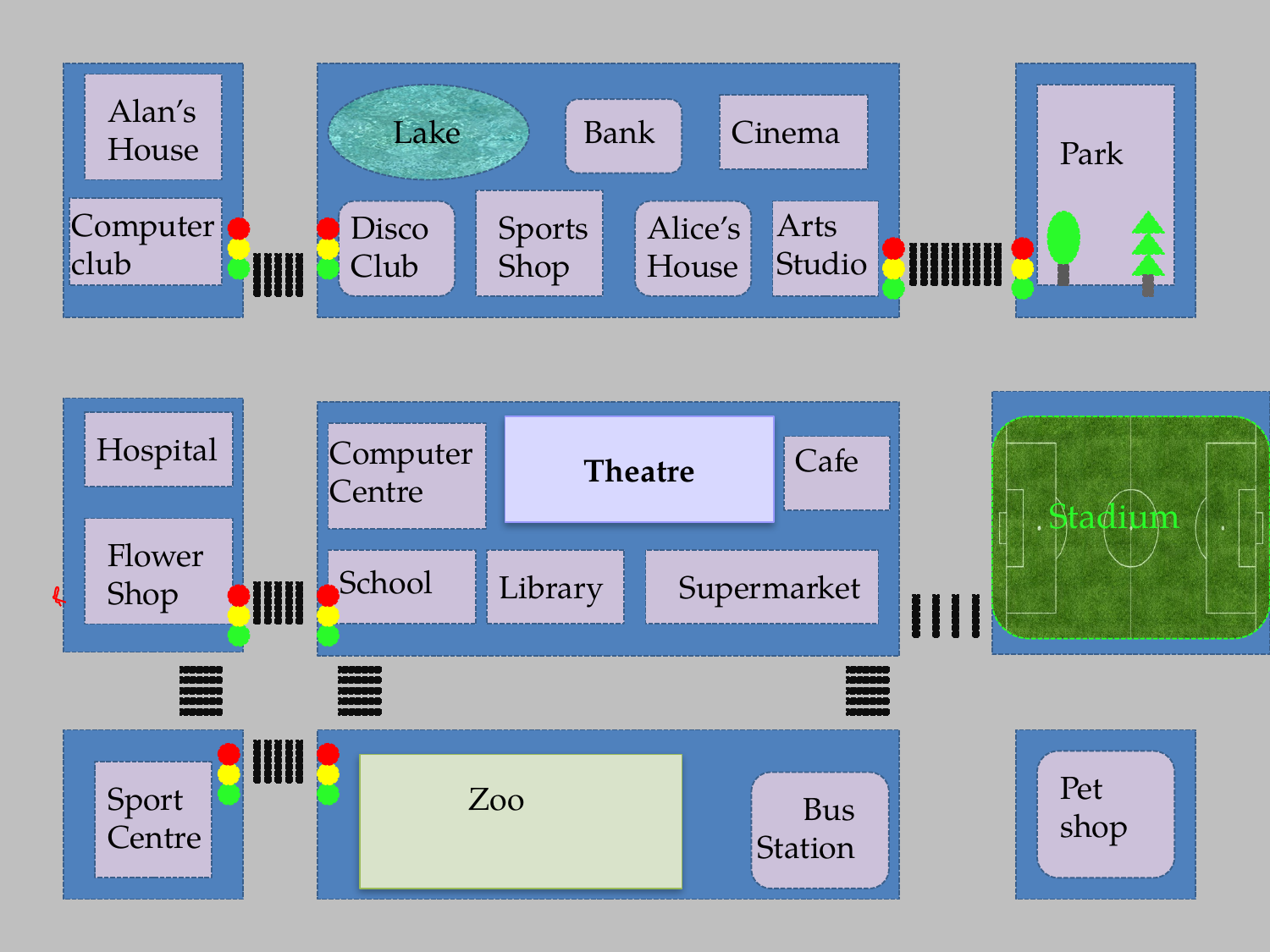

Alan’s
House

Lake
Bank
Cinema
Park

Computer
club

Arts
Studio

Disco
Club
Sports
Shop

Alice’s
House

Theatre

Hospital

Computer
Centre
Cafe

Stadium

Flower
Shop

School
Library
Supermarket

Pet
shop

Sport
Centre
            Zoo

Bus
Station